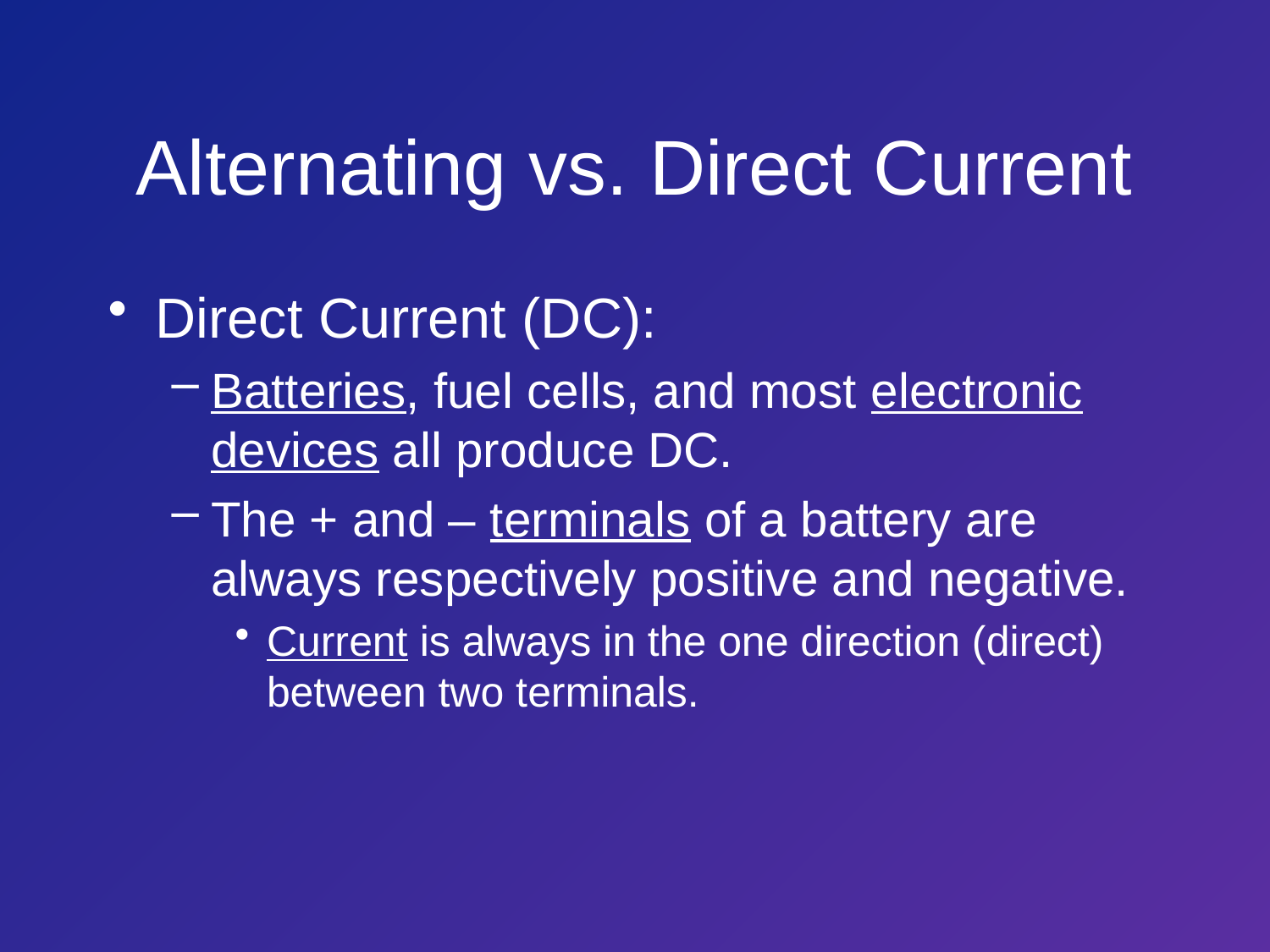

# Alternating vs. Direct Current
Direct Current (DC):
Batteries, fuel cells, and most electronic devices all produce DC.
The + and – terminals of a battery are always respectively positive and negative.
Current is always in the one direction (direct) between two terminals.